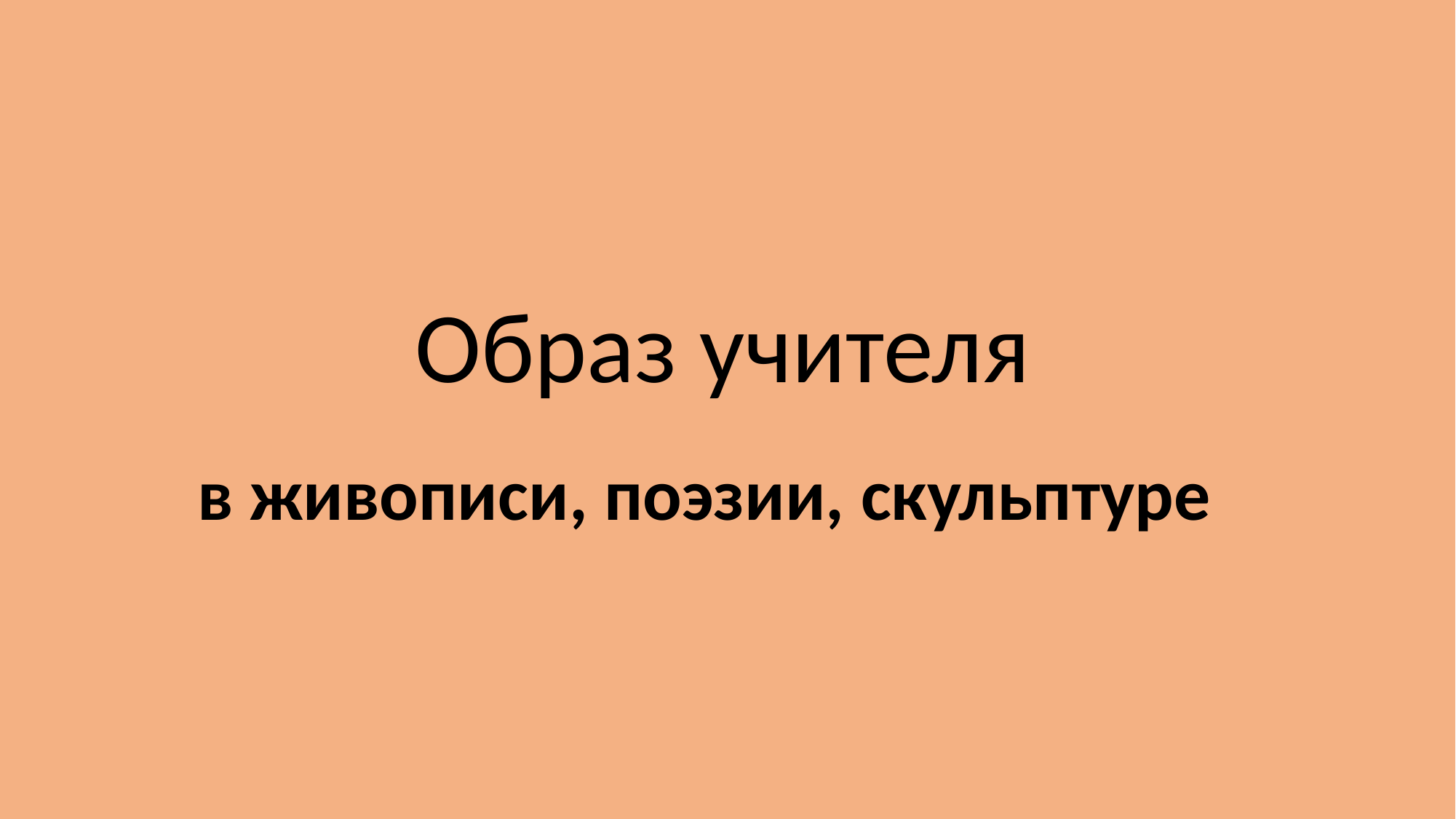

# Образ учителя
в живописи, поэзии, скульптуре